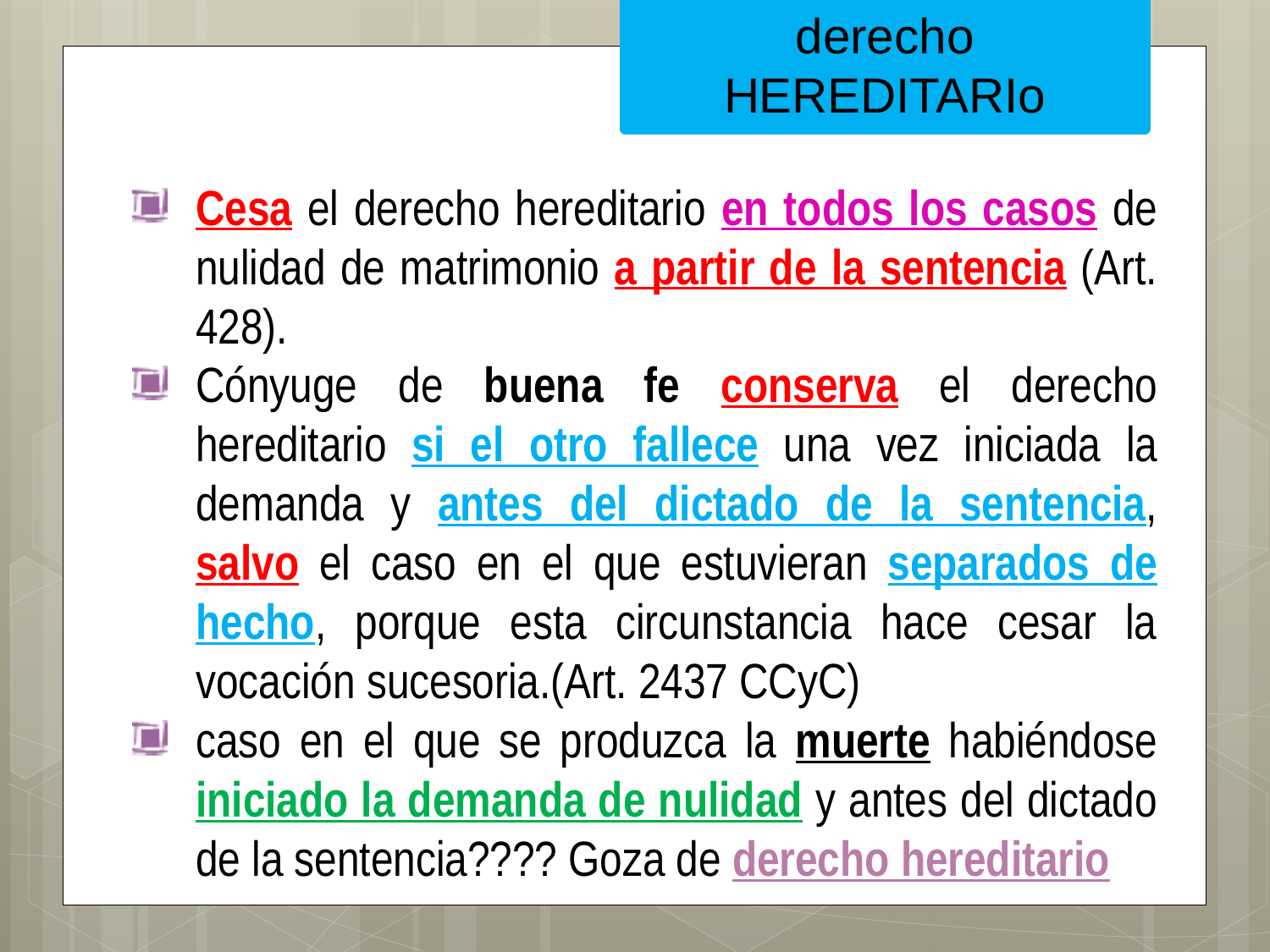

derecho HEREDITARIo

Cesa el derecho hereditario en todos los casos de nulidad de matrimonio a partir de la sentencia (Art. 428).
Cónyuge de buena fe conserva el derecho hereditario si el otro fallece una vez iniciada la demanda y antes del dictado de la sentencia, salvo el caso en el que estuvieran separados de hecho, porque esta circunstancia hace cesar la vocación sucesoria.(Art. 2437 CCyC)
caso en el que se produzca la muerte habiéndose iniciado la demanda de nulidad y antes del dictado de la sentencia???? Goza de derecho hereditario